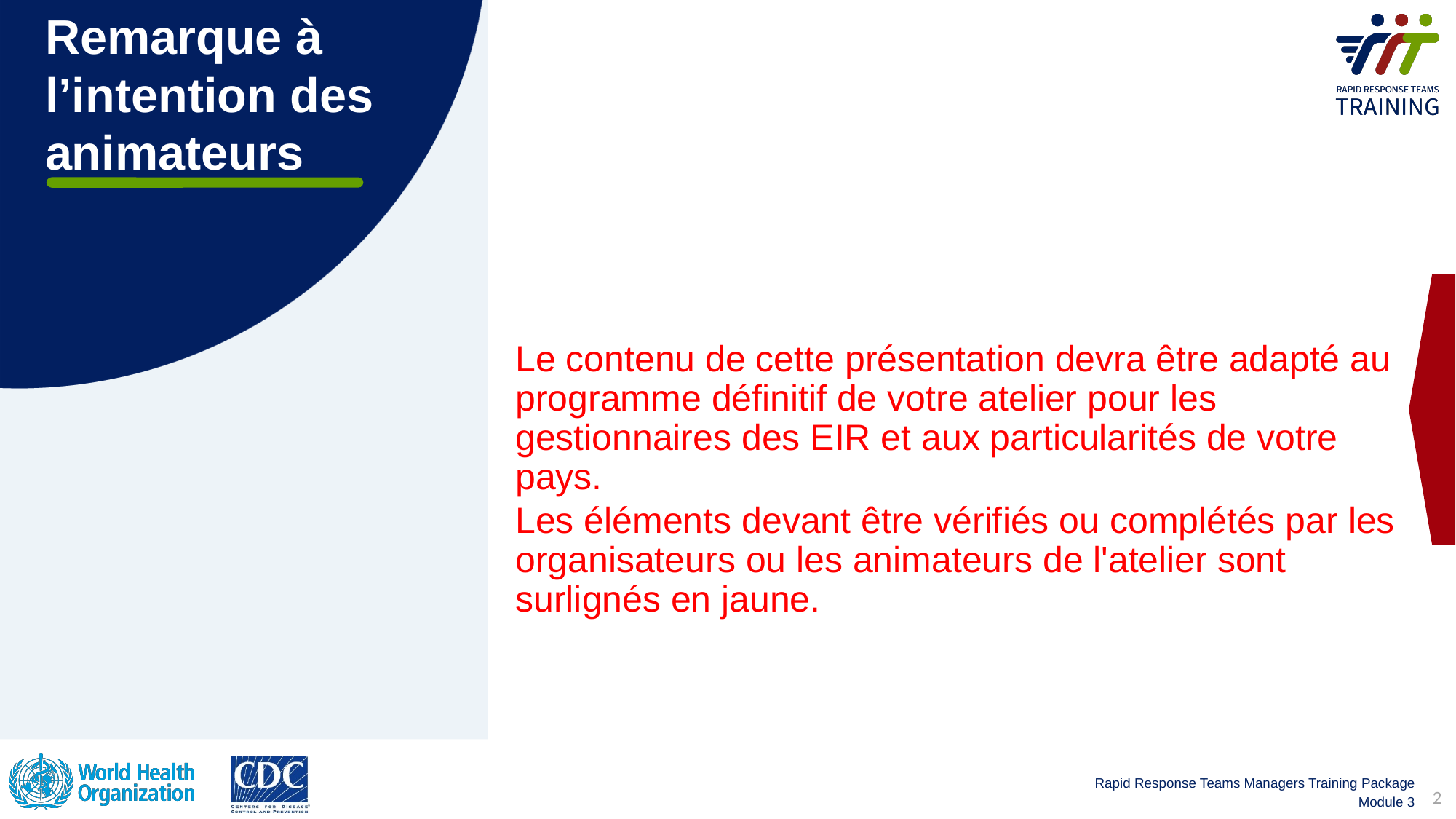

Remarque à l’intention des animateurs

Le contenu de cette présentation devra être adapté au programme définitif de votre atelier pour les gestionnaires des EIR et aux particularités de votre pays.
Les éléments devant être vérifiés ou complétés par les organisateurs ou les animateurs de l'atelier sont surlignés en jaune.
2